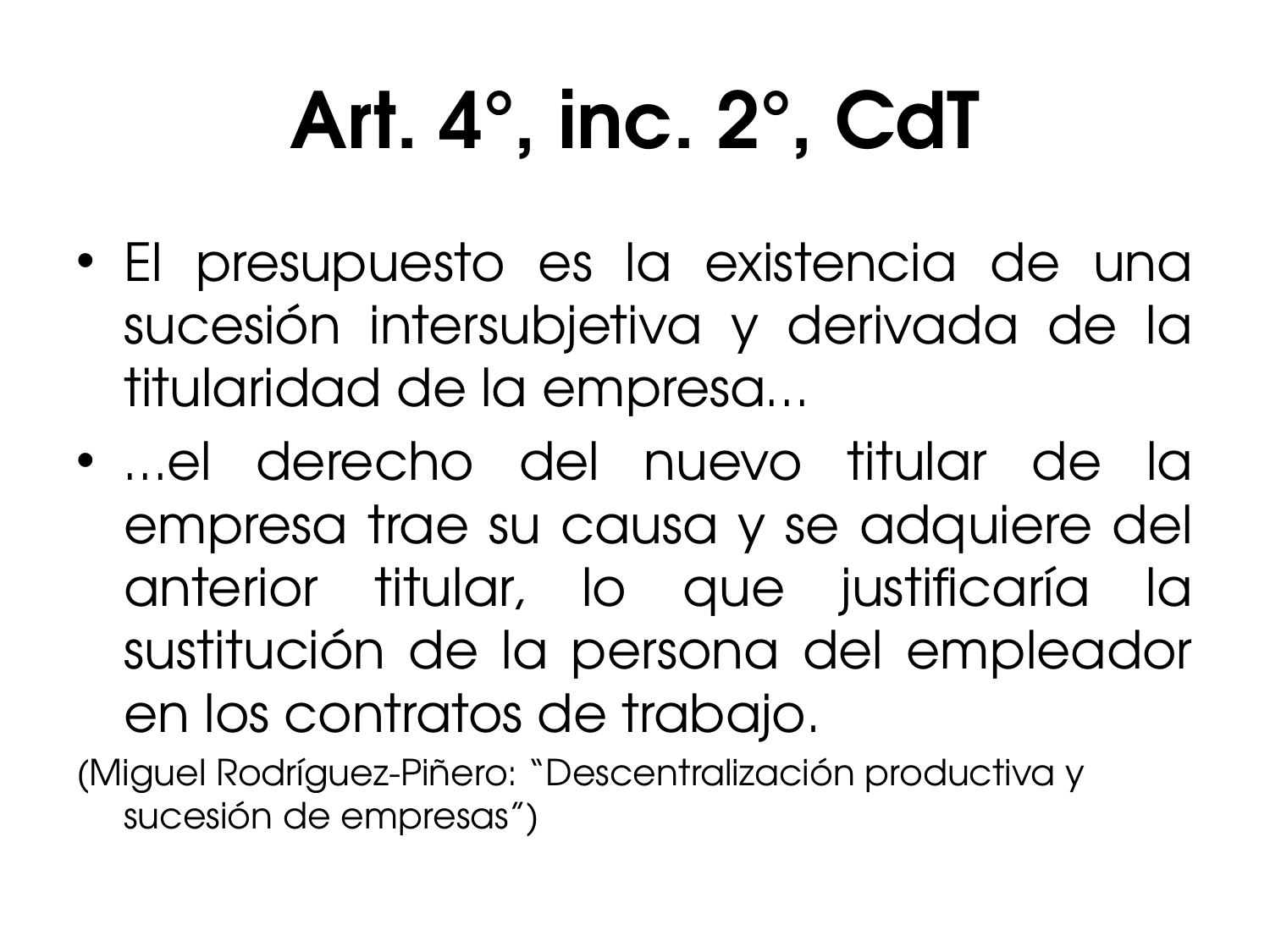

# Art. 4°, inc. 2°, CdT
El presupuesto es la existencia de una sucesión intersubjetiva y derivada de la titularidad de la empresa…
…el derecho del nuevo titular de la empresa trae su causa y se adquiere del anterior titular, lo que justificaría la sustitución de la persona del empleador en los contratos de trabajo.
(Miguel Rodríguez-Piñero: “Descentralización productiva y sucesión de empresas”)